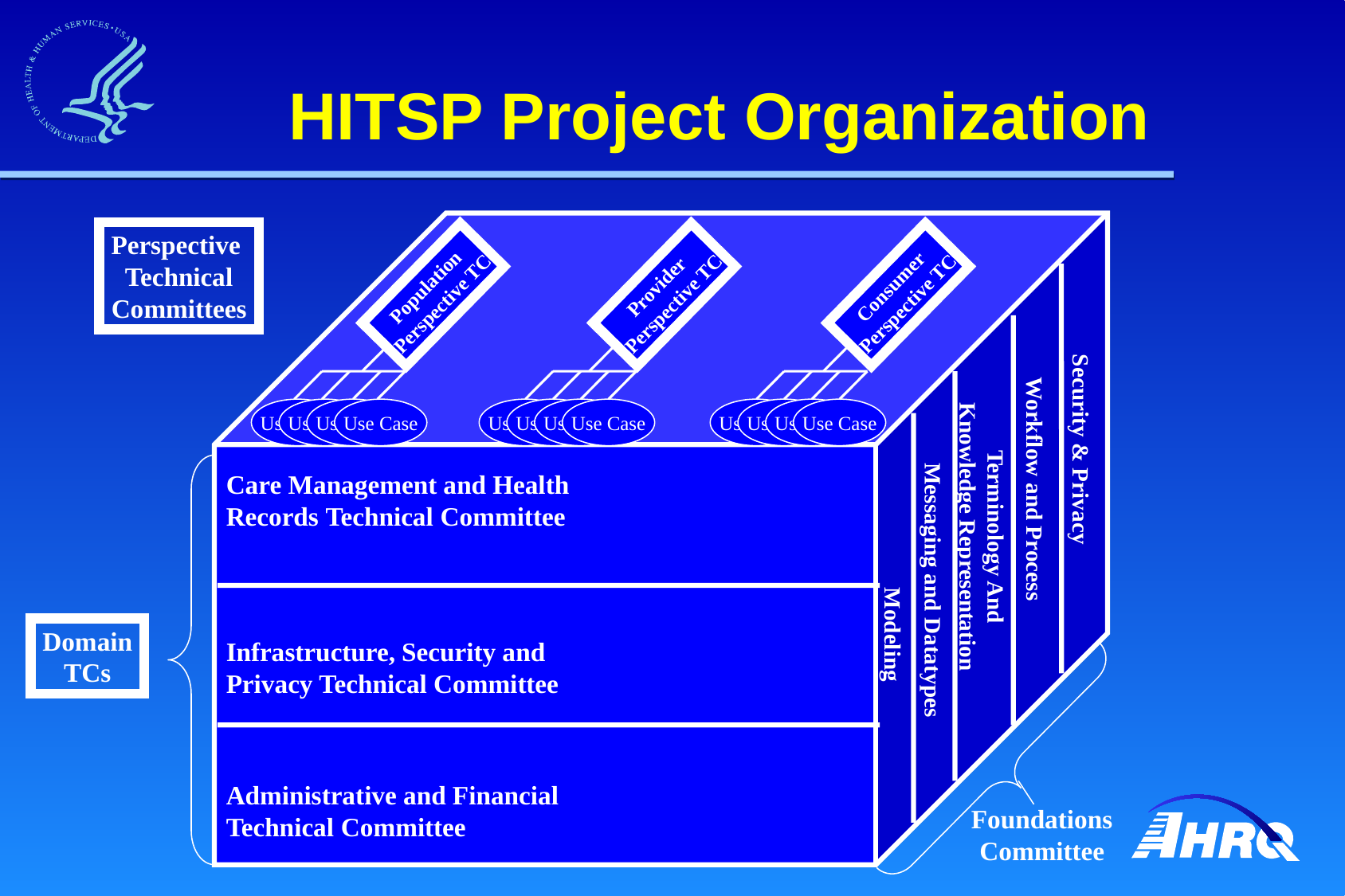

# HITSP Project Organization

Care Management and Health
Records Technical Committee

Infrastructure, Security and
Privacy Technical Committee

Administrative and Financial
Technical Committee

Perspective
Technical
Committees
Population
Perspective TC
Provider
Perspective TC
Consumer
Perspective TC

Use Case
Use Case
Use Case
Use Case
Use Case
Use Case
Use Case
Use Case
Use Case
Use Case
Use Case
Use Case

Security & Privacy

Workflow and Process
Terminology And
Knowledge Representation
Messaging and Datatypes

Modeling
Domain
TCs

Foundations
Committee
16